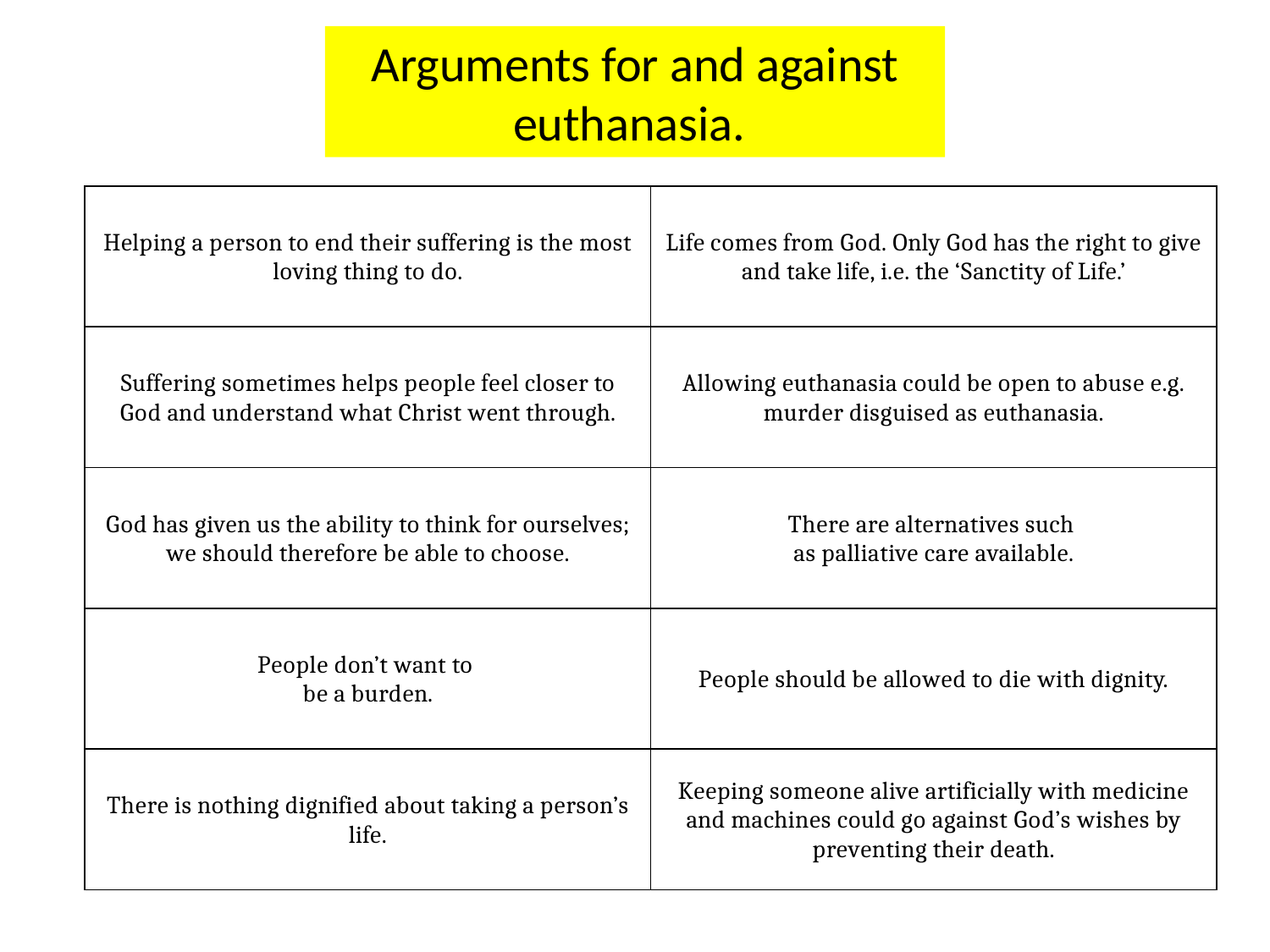

Arguments for and against euthanasia.
| Helping a person to end their suffering is the most loving thing to do. | Life comes from God. Only God has the right to give and take life, i.e. the ‘Sanctity of Life.’ |
| --- | --- |
| Suffering sometimes helps people feel closer to God and understand what Christ went through. | Allowing euthanasia could be open to abuse e.g. murder disguised as euthanasia. |
| God has given us the ability to think for ourselves; we should therefore be able to choose. | There are alternatives such as palliative care available. |
| People don’t want to be a burden. | People should be allowed to die with dignity. |
| There is nothing dignified about taking a person’s life. | Keeping someone alive artificially with medicine and machines could go against God’s wishes by preventing their death. |